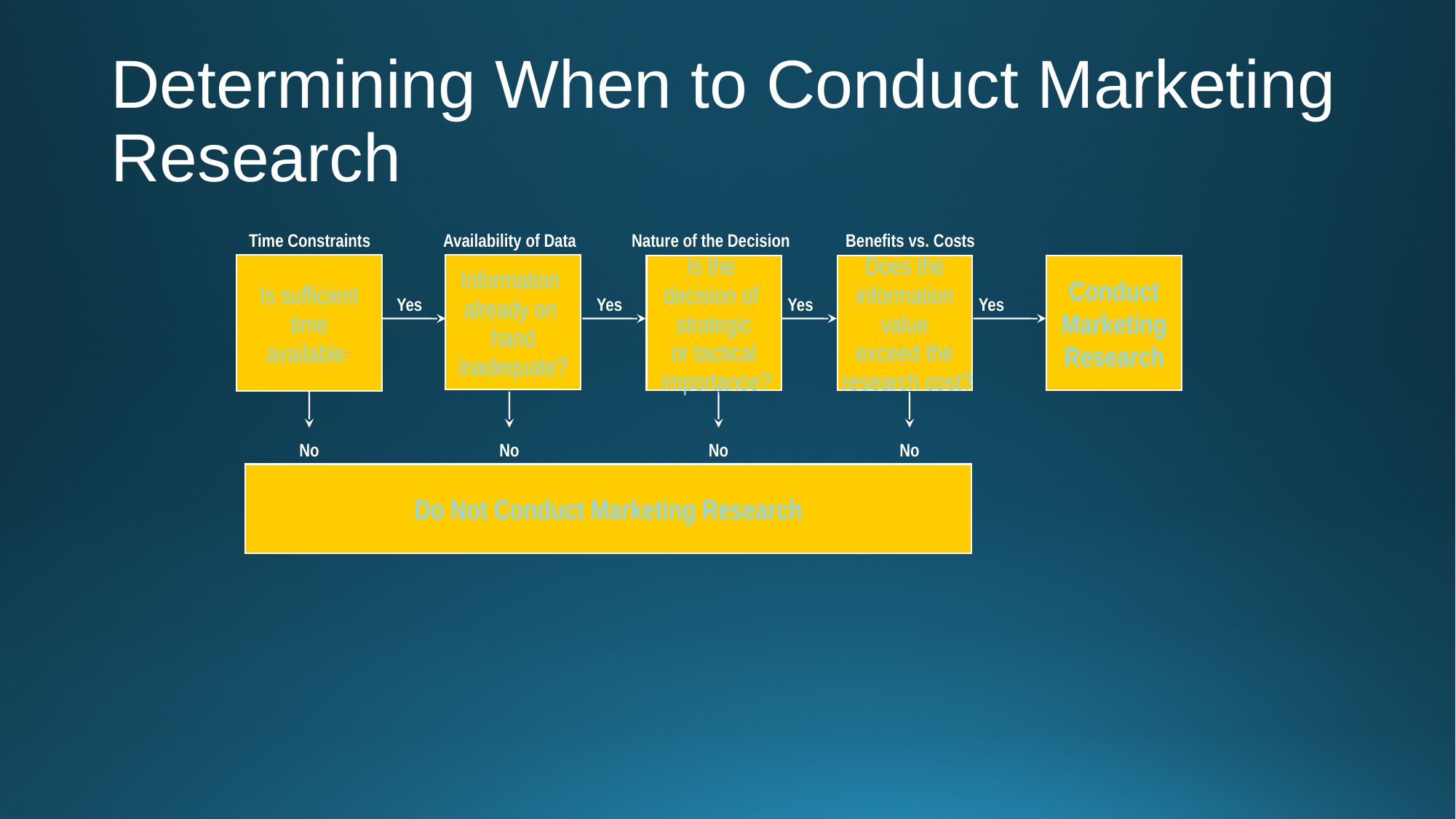

# Determining When to Conduct Marketing Research
Time Constraints
Availability of Data
Nature of the Decision
Benefits vs. Costs
Is sufficient
 time
available?
Information
already on
hand
inadequate?
Is the
decision of
strategic
or tactical
 importance?
Does the
information
value
exceed the
 research cost?
Conduct
Marketing
Research
Yes
Yes
Yes
Yes

No
No
No
No
Do Not Conduct Marketing Research